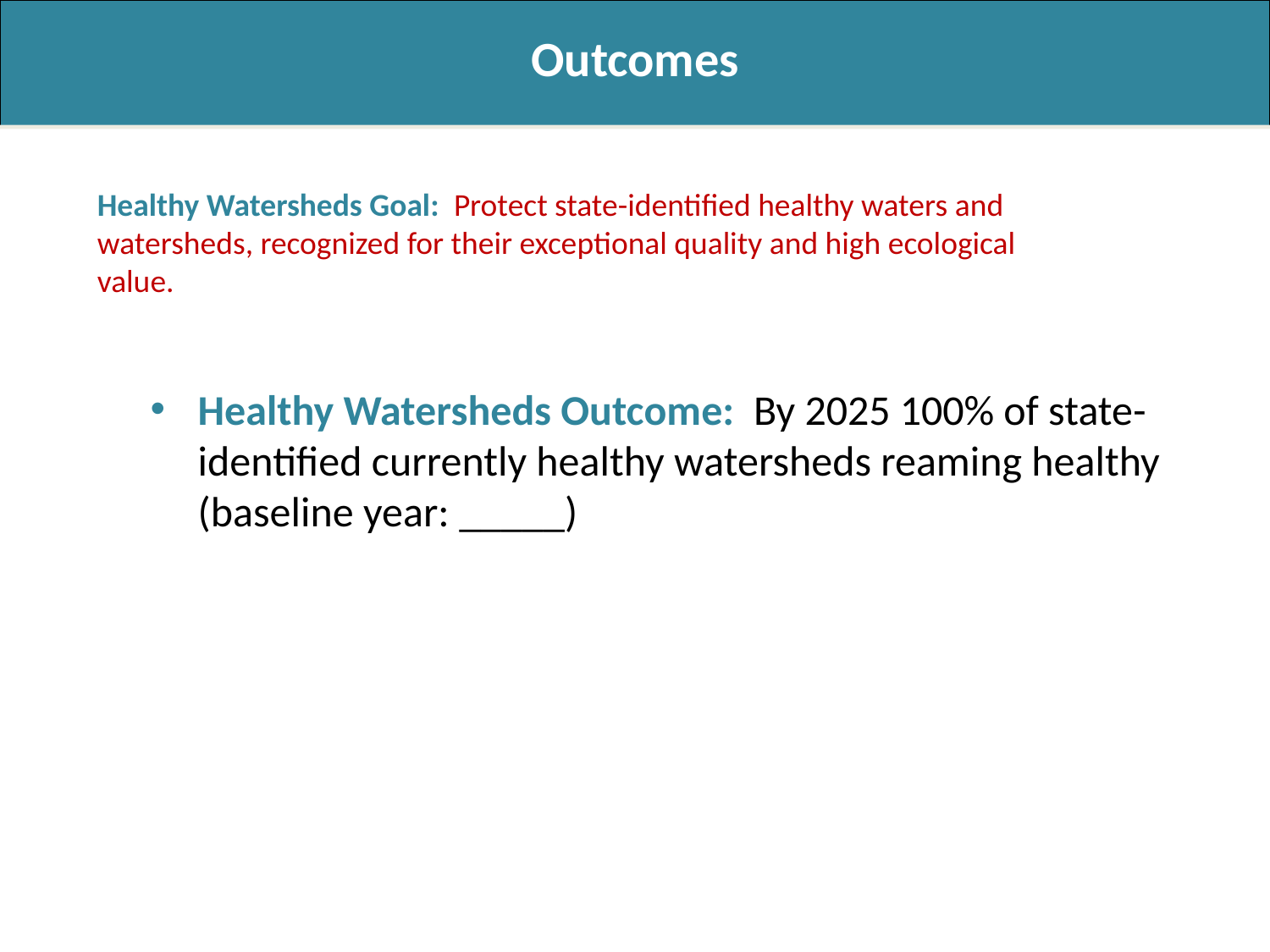

Outcomes
Healthy Watersheds Goal:  Protect state-identified healthy waters and watersheds, recognized for their exceptional quality and high ecological value.

Healthy Watersheds Outcome:  By 2025 100% of state-identified currently healthy watersheds reaming healthy (baseline year: _____)